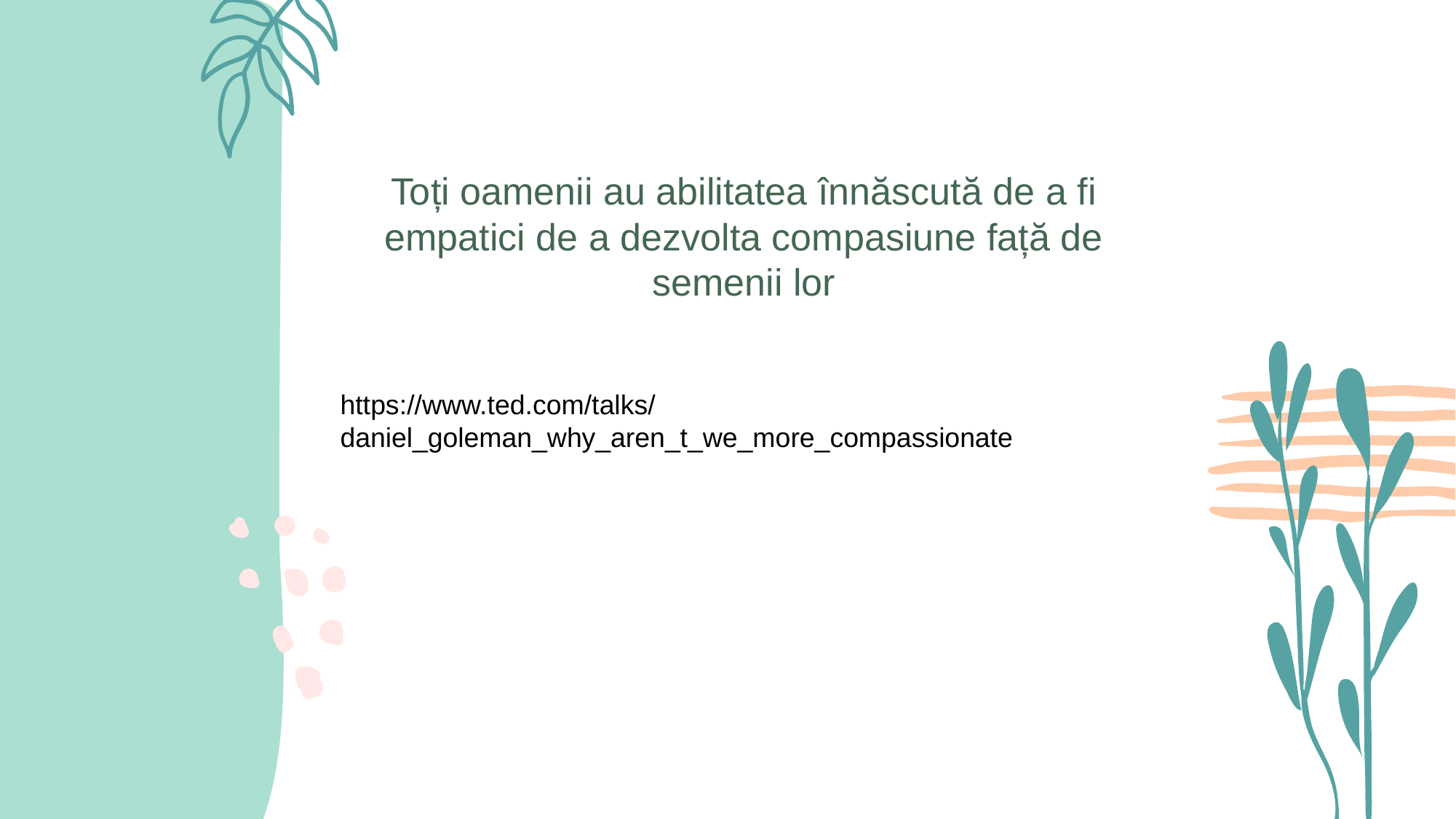

Toți oamenii au abilitatea înnăscută de a fi empatici de a dezvolta compasiune față de semenii lor

https://www.ted.com/talks/daniel_goleman_why_aren_t_we_more_compassionate